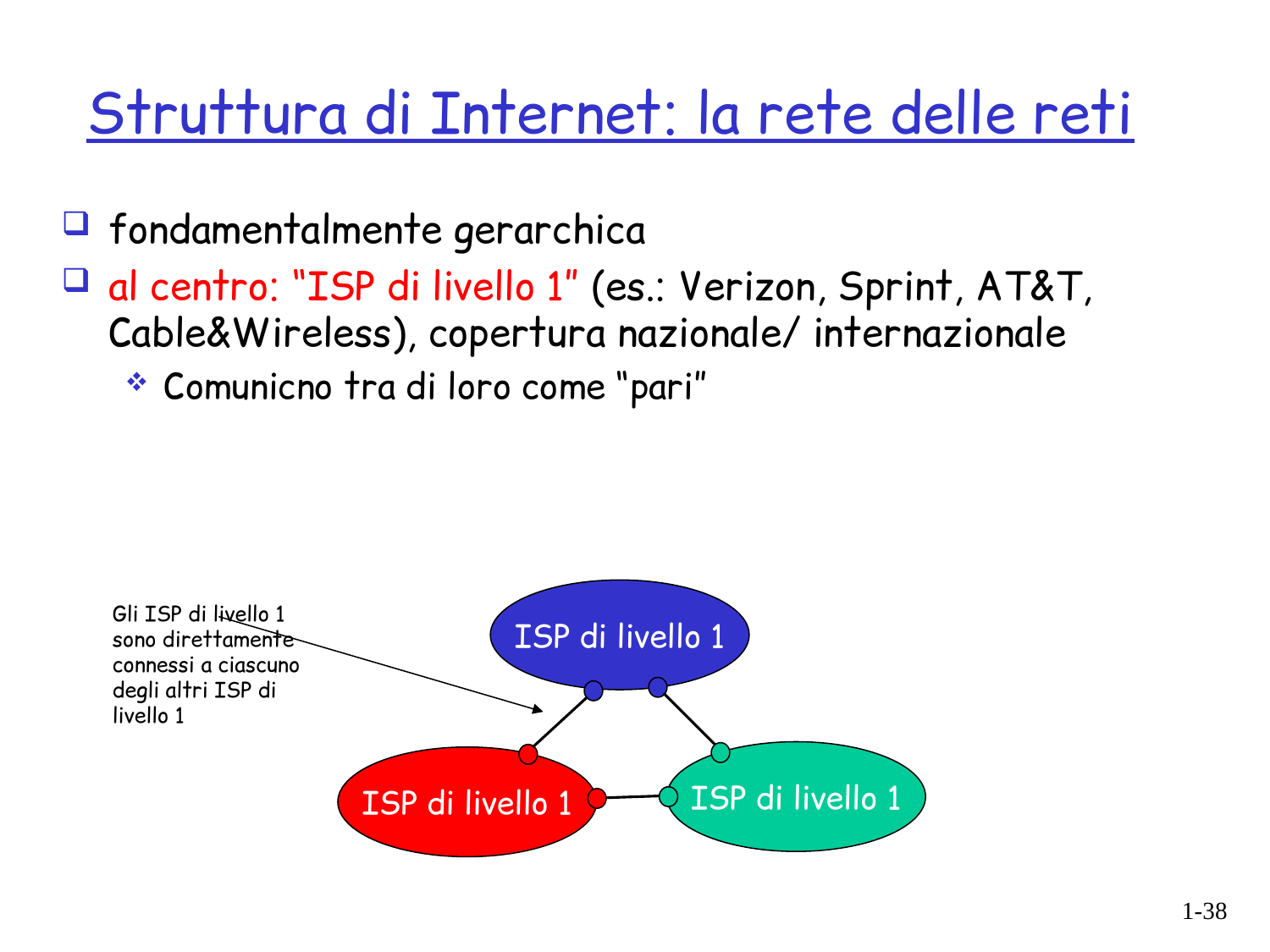

# Struttura di Internet: la rete delle reti
fondamentalmente gerarchica
al centro: “ISP di livello 1” (es.: Verizon, Sprint, AT&T, Cable&Wireless), copertura nazionale/ internazionale
Comunicno tra di loro come “pari”
ISP di livello 1
Gli ISP di livello 1 sono direttamente connessi a ciascuno degli altri ISP di livello 1

ISP di livello 1
ISP di livello 1
1-38